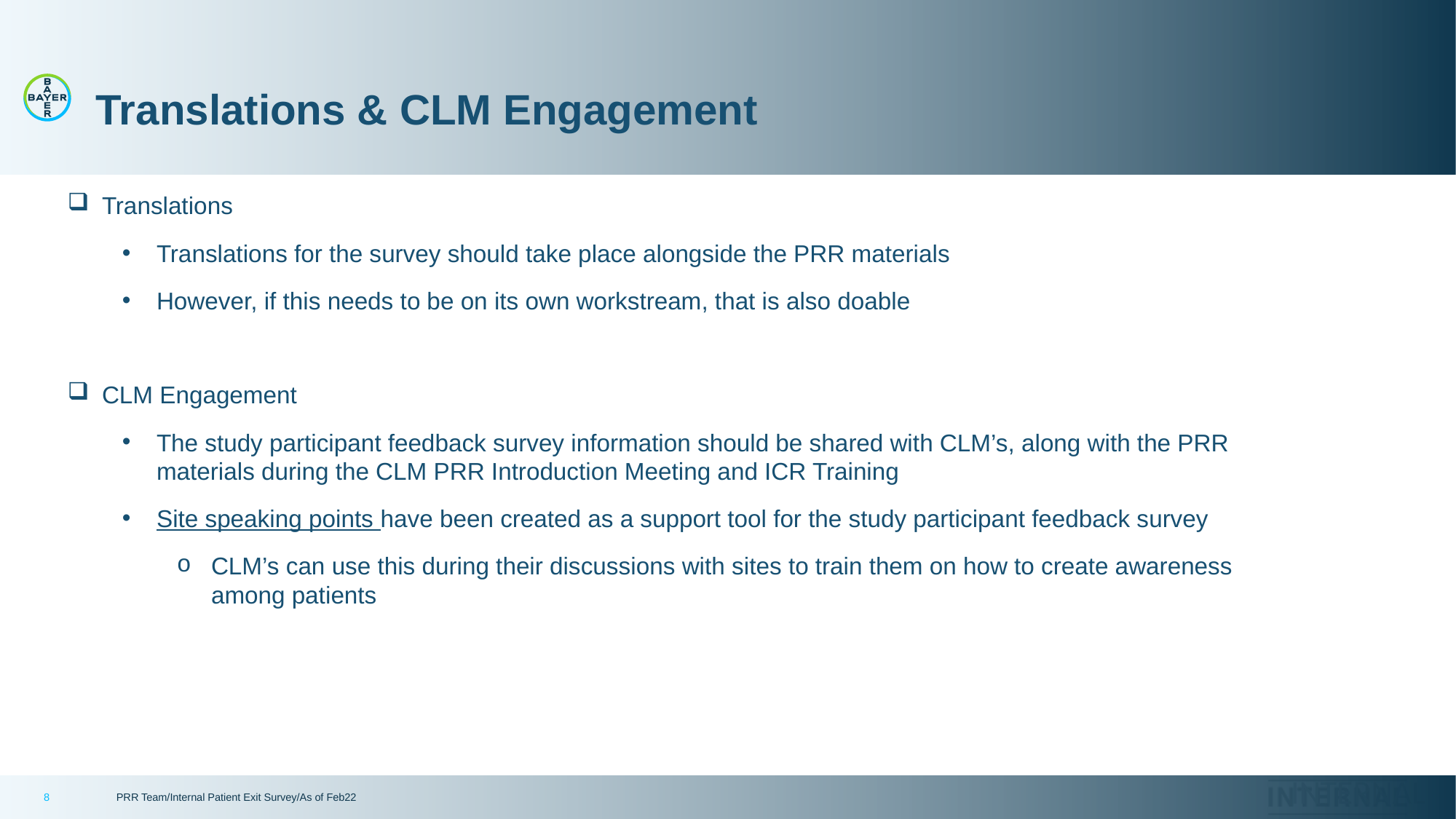

# Translations & CLM Engagement
Translations
Translations for the survey should take place alongside the PRR materials
However, if this needs to be on its own workstream, that is also doable

CLM Engagement
The study participant feedback survey information should be shared with CLM’s, along with the PRR materials during the CLM PRR Introduction Meeting and ICR Training
Site speaking points have been created as a support tool for the study participant feedback survey
CLM’s can use this during their discussions with sites to train them on how to create awareness among patients
8
PRR Team/Internal Patient Exit Survey/As of Feb22